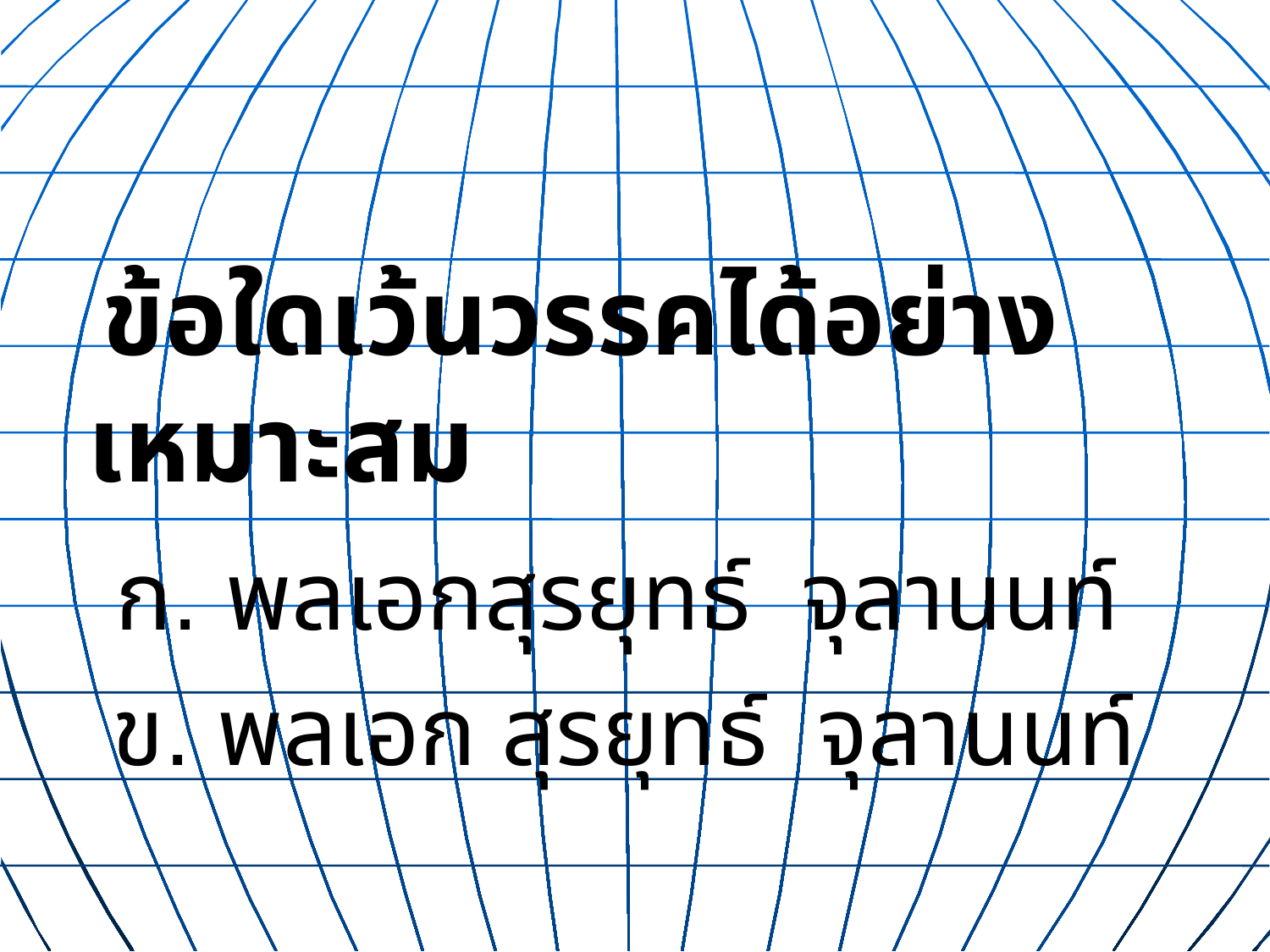

ข้อใดเว้นวรรคได้อย่างเหมาะสม
 ก. พลเอกสุรยุทธ์  จุลานนท์
 ข. พลเอก สุรยุทธ์  จุลานนท์